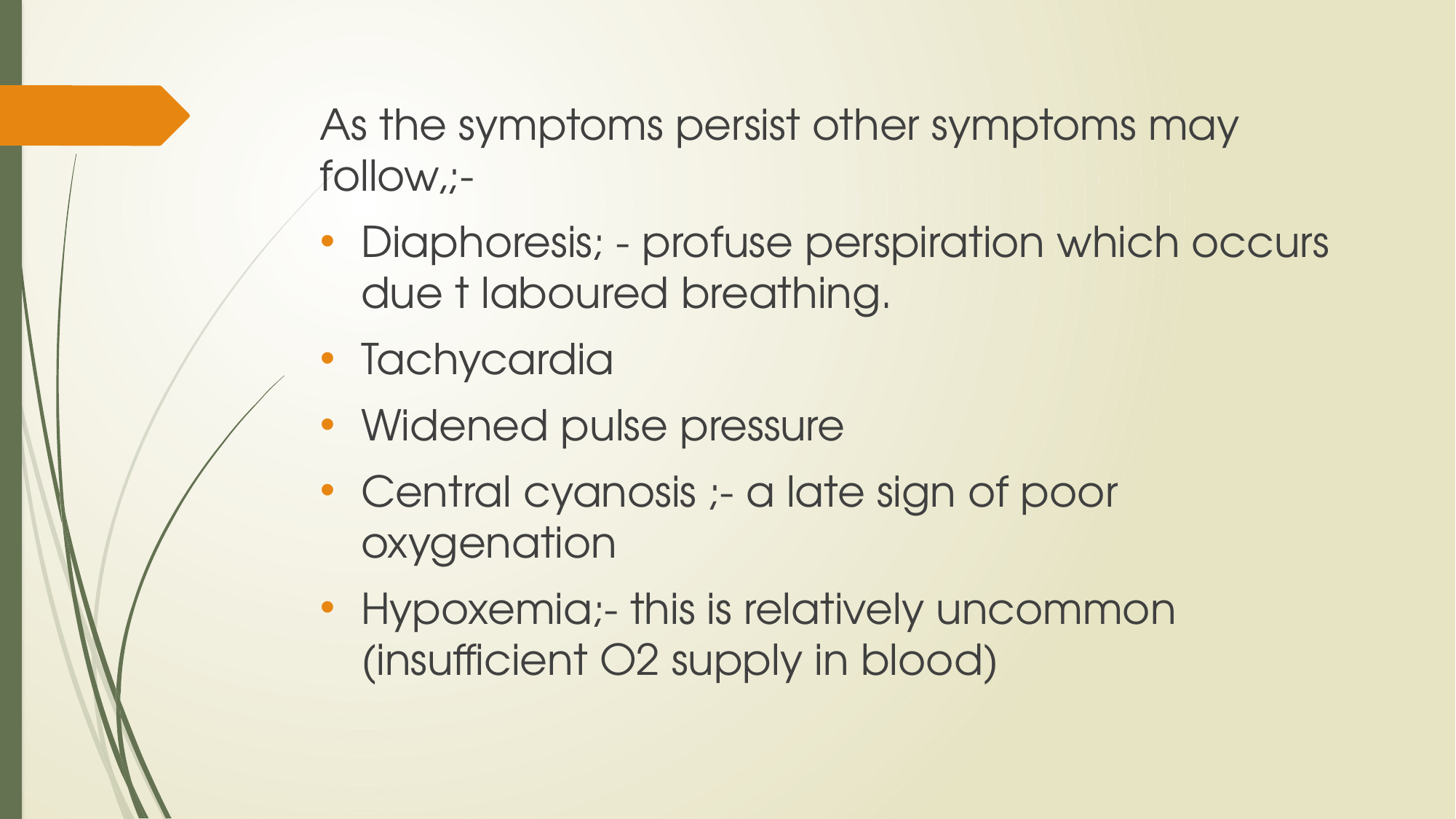

As the symptoms persist other symptoms may follow,;-
Diaphoresis; - profuse perspiration which occurs due t laboured breathing.
Tachycardia
Widened pulse pressure
Central cyanosis ;- a late sign of poor oxygenation
Hypoxemia;- this is relatively uncommon (insufficient O2 supply in blood)